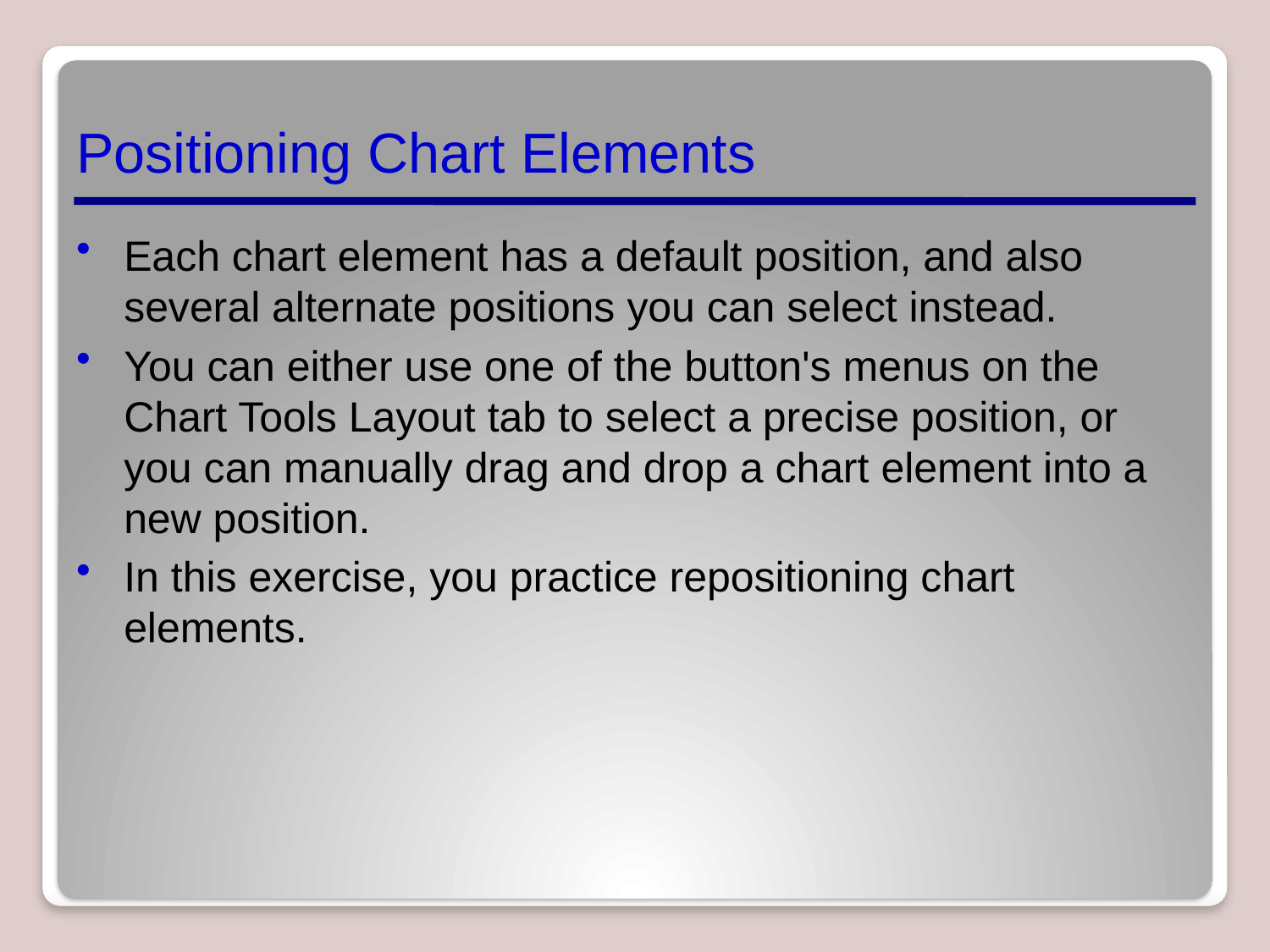

# Positioning Chart Elements
Each chart element has a default position, and also several alternate positions you can select instead.
You can either use one of the button's menus on the Chart Tools Layout tab to select a precise position, or you can manually drag and drop a chart element into a new position.
In this exercise, you practice repositioning chart elements.